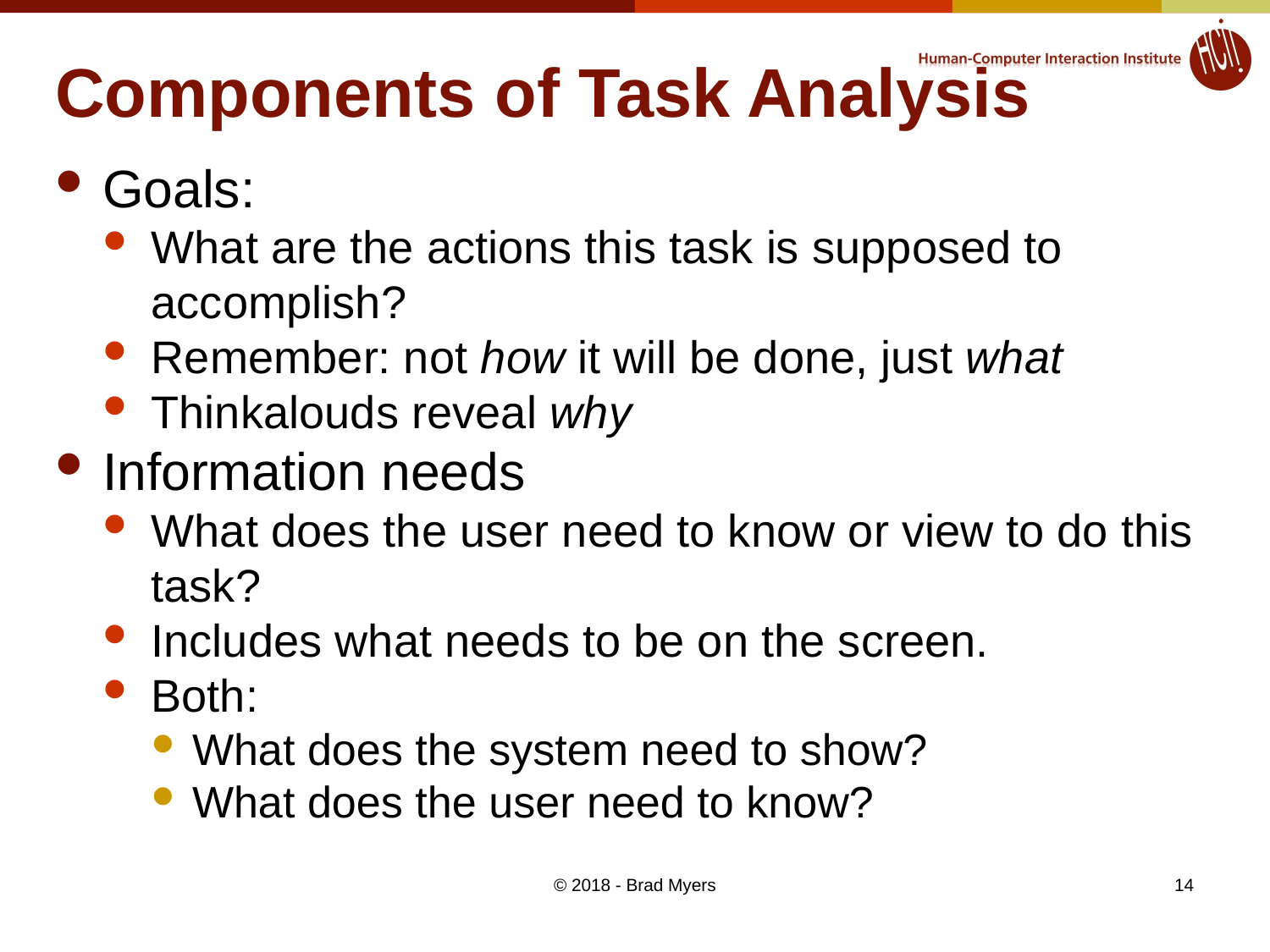

# Components of Task Analysis
Goals:
What are the actions this task is supposed to accomplish?
Remember: not how it will be done, just what
Thinkalouds reveal why
Information needs
What does the user need to know or view to do this task?
Includes what needs to be on the screen.
Both:
What does the system need to show?
What does the user need to know?
© 2018 - Brad Myers
14